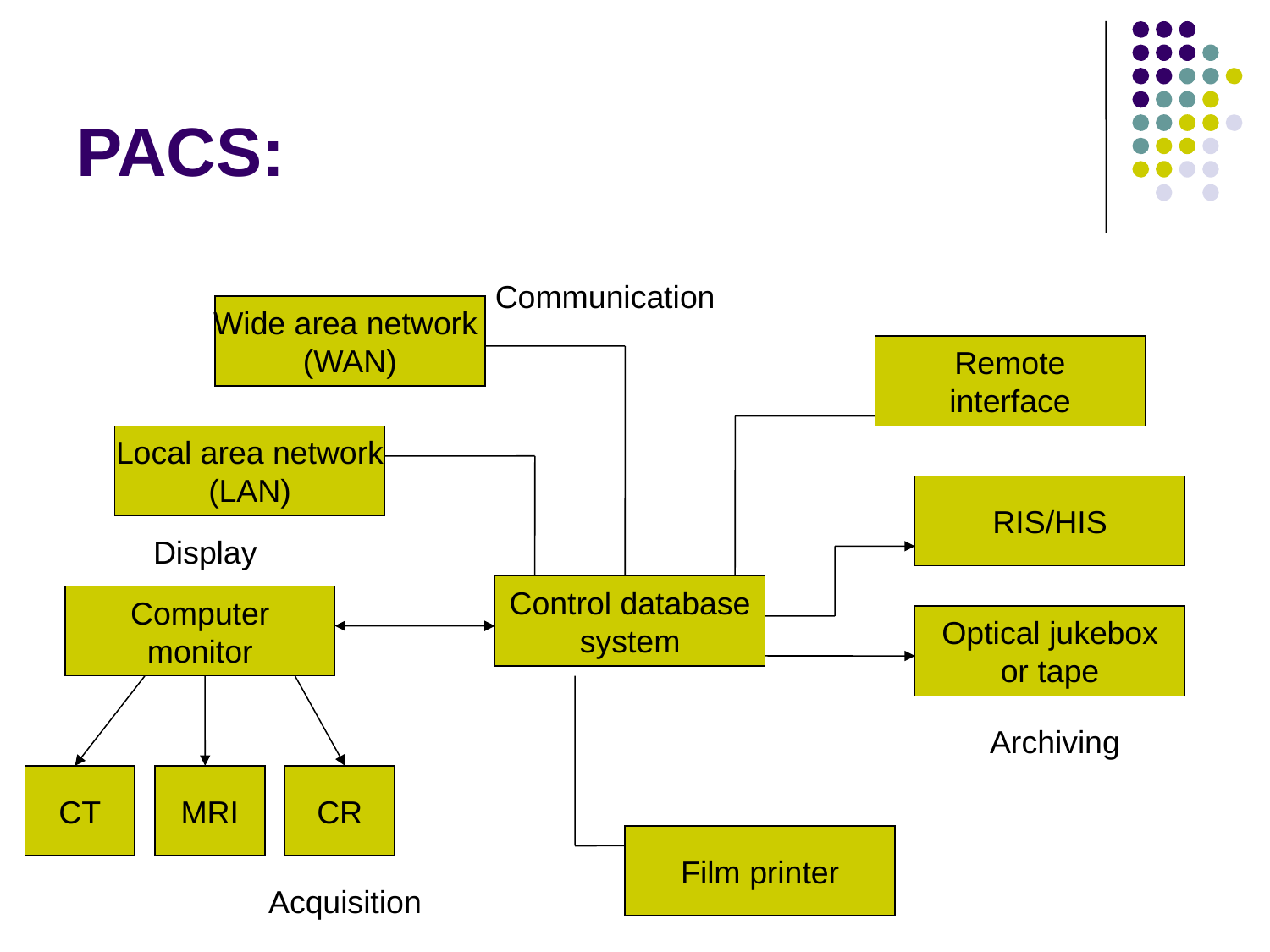

# PACS:
Communication
Wide area network
(WAN)
Remote
interface

Local area network
(LAN)

RIS/HIS
Display

Control database
system
Computer
monitor
Optical jukebox
or tape

Archiving
CT
MRI
CR
Film printer

Acquisition